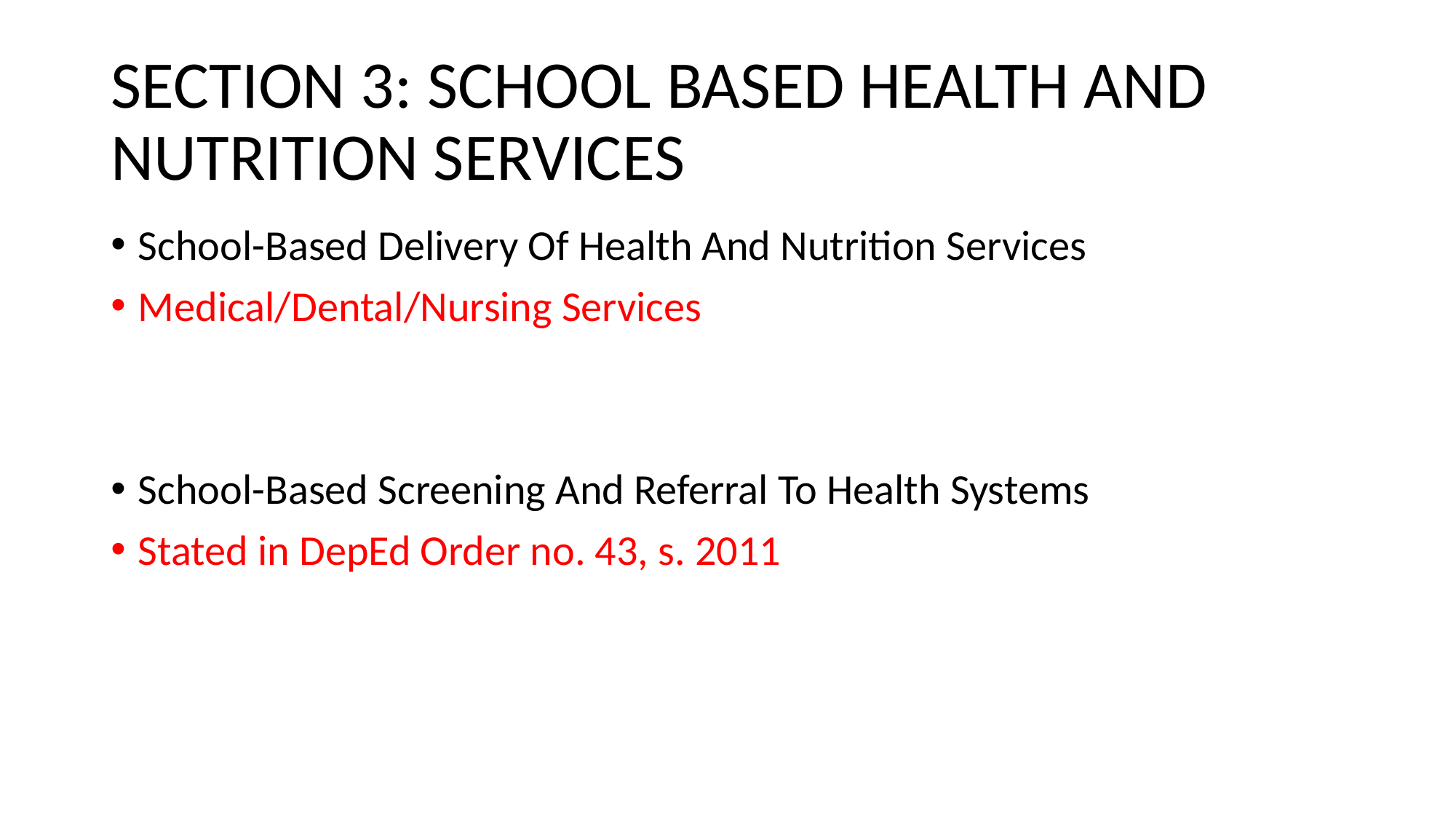

# SECTION 3: SCHOOL BASED HEALTH AND NUTRITION SERVICES
School-Based Delivery Of Health And Nutrition Services
Medical/Dental/Nursing Services

School-Based Screening And Referral To Health Systems
Stated in DepEd Order no. 43, s. 2011